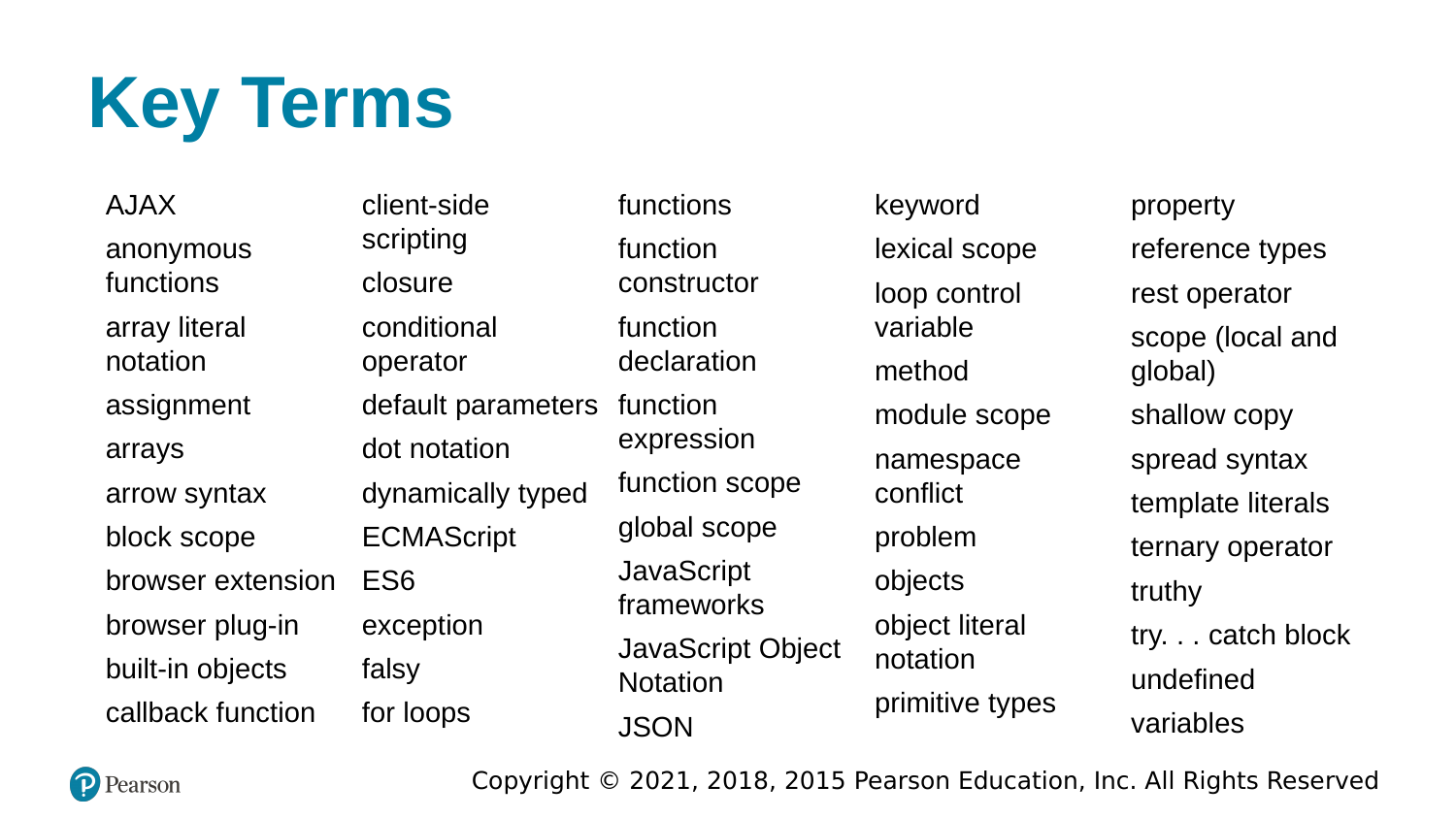

# Key Terms
AJAX
anonymous functions
array literal notation
assignment
arrays
arrow syntax
block scope
browser extension
browser plug-in
built-in objects
callback function
client-side scripting
closure
conditional operator
default parameters
dot notation
dynamically typed
ECMAScript
ES6
exception
falsy
for loops
functions
function constructor
function declaration
function expression
function scope
global scope
JavaScript frameworks
JavaScript Object Notation
JSON
keyword
lexical scope
loop control variable
method
module scope
namespace conflict
problem
objects
object literal notation
primitive types
property
reference types
rest operator
scope (local and global)
shallow copy
spread syntax
template literals
ternary operator
truthy
try. . . catch block
undefined
variables